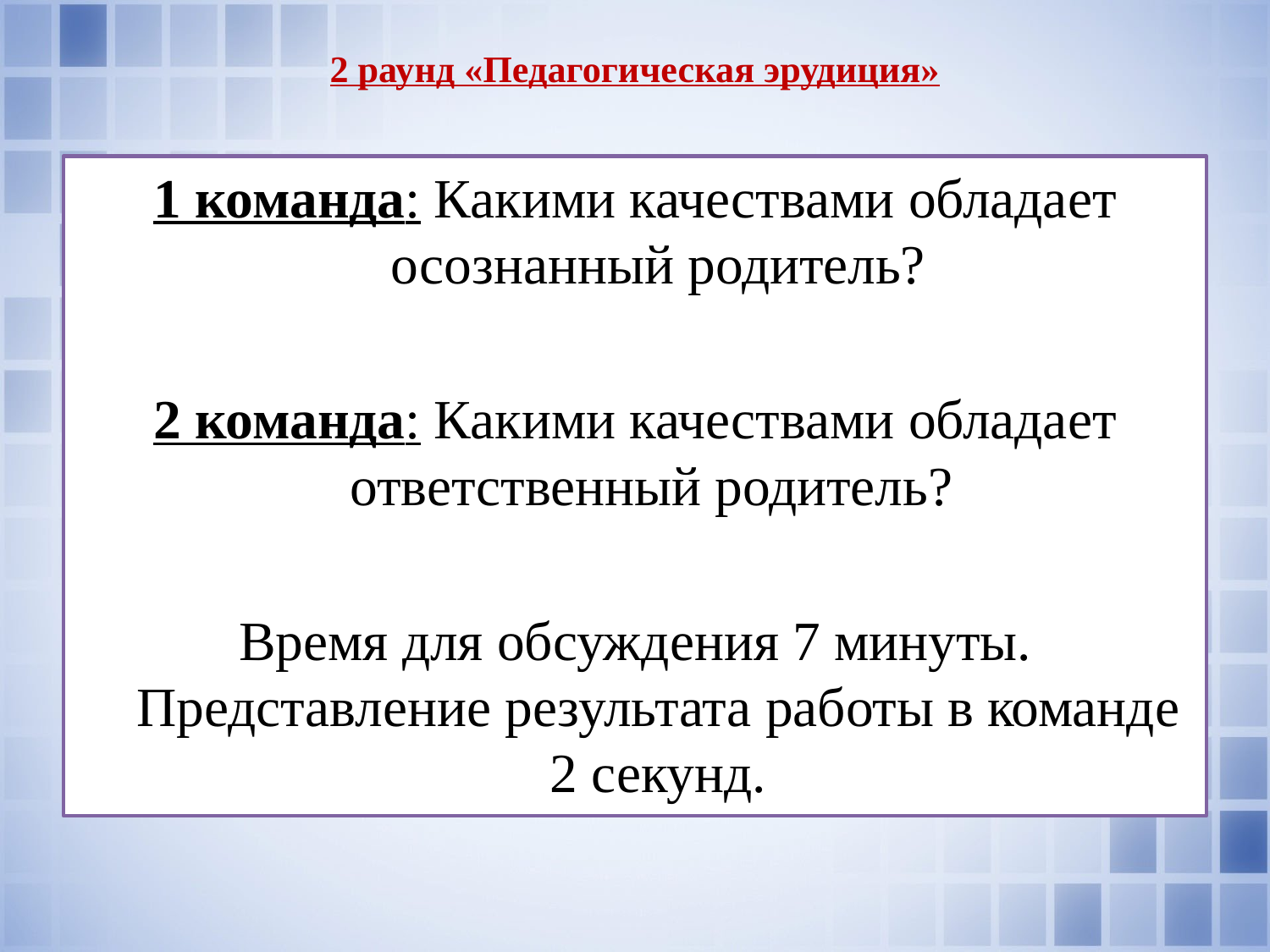

# 2 раунд «Педагогическая эрудиция»
1 команда: Какими качествами обладает осознанный родитель?

2 команда: Какими качествами обладает ответственный родитель?

Время для обсуждения 7 минуты. Представление результата работы в команде 2 секунд.